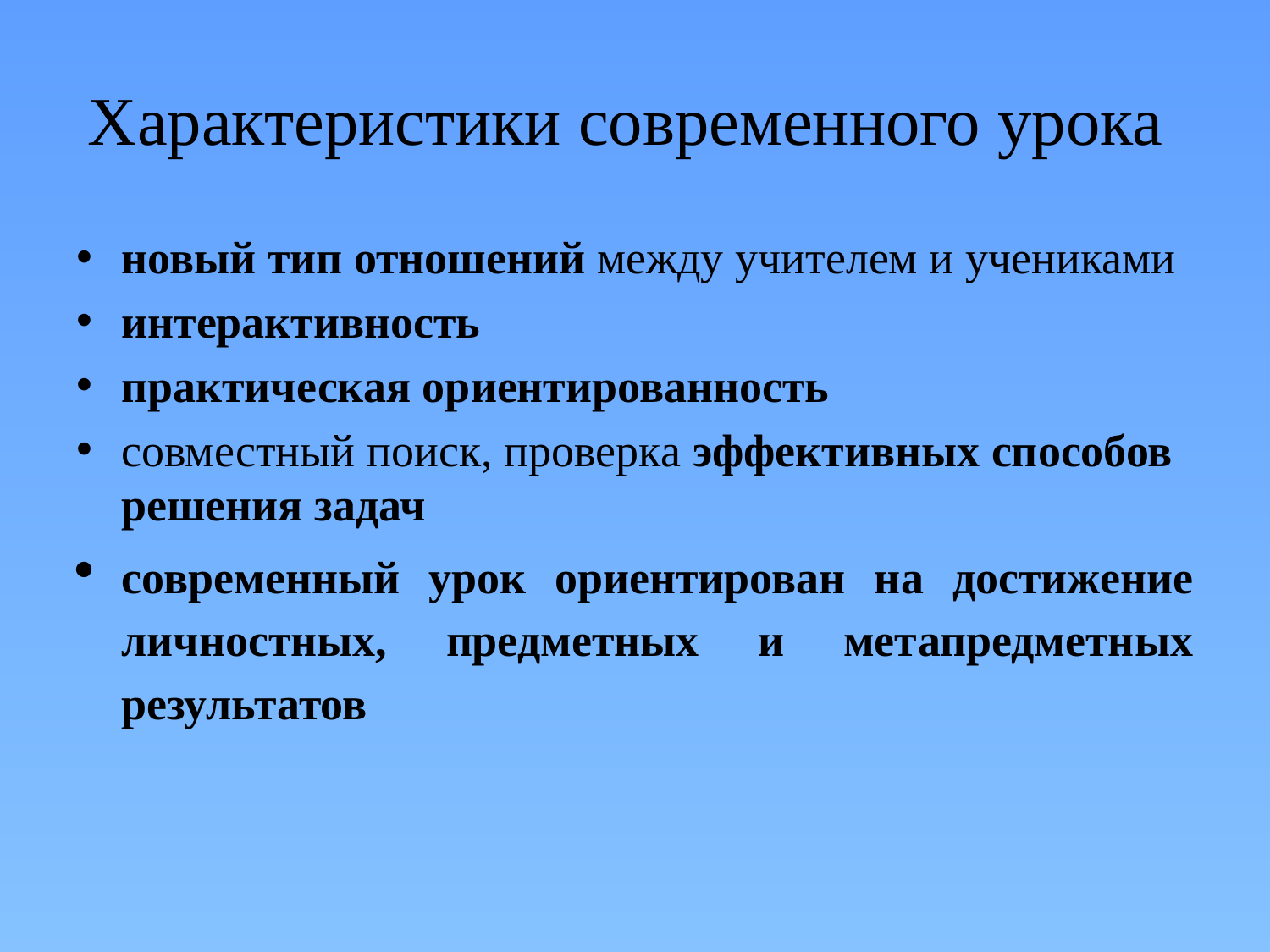

# Характеристики современного урока
новый тип отношений между учителем и учениками
интерактивность
практическая ориентированность
совместный поиск, проверка эффективных способов решения задач
современный урок ориентирован на достижение личностных, предметных и метапредметных результатов